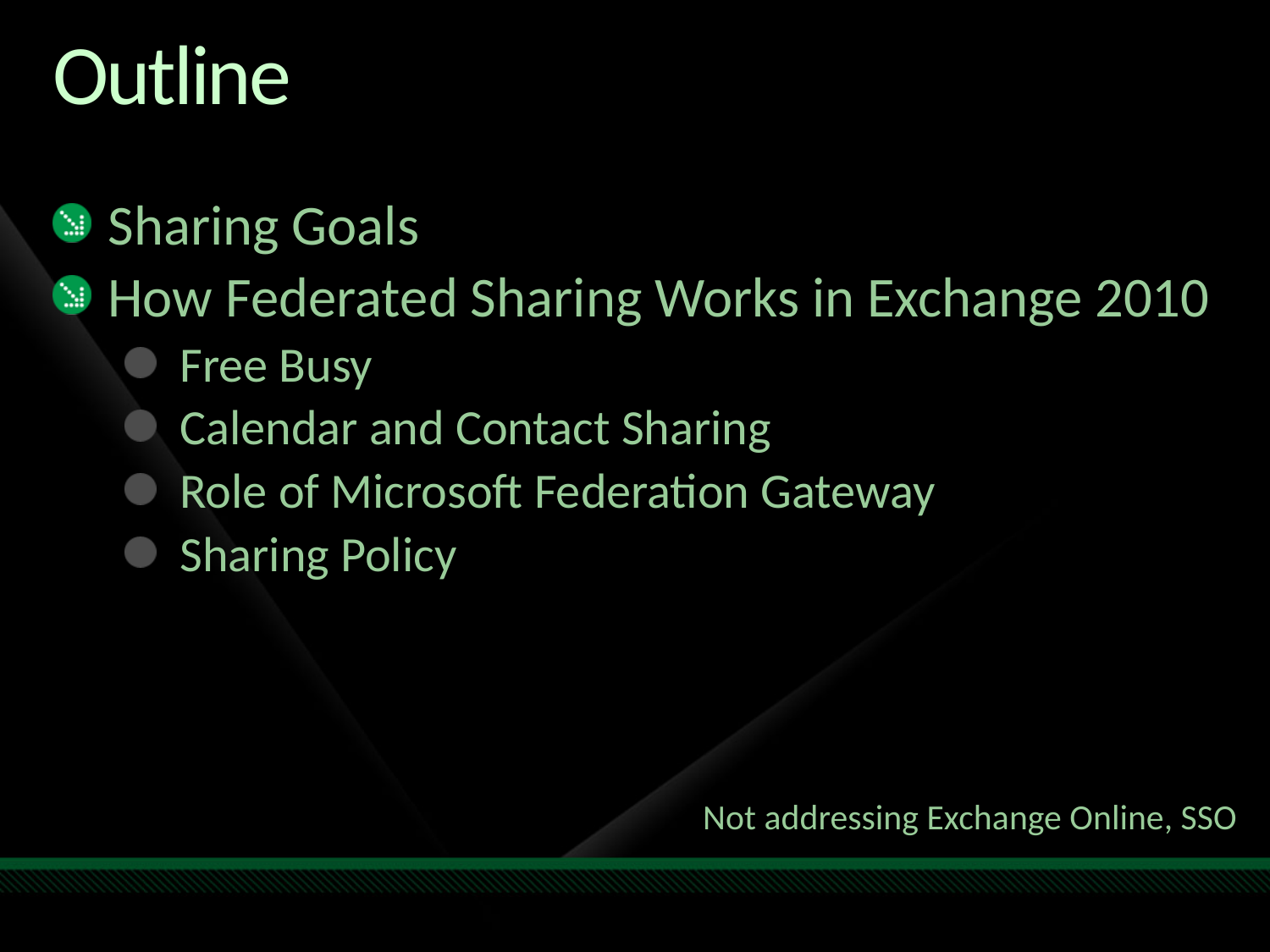

# Outline
Sharing Goals
How Federated Sharing Works in Exchange 2010
Free Busy
Calendar and Contact Sharing
Role of Microsoft Federation Gateway
Sharing Policy

Not addressing Exchange Online, SSO